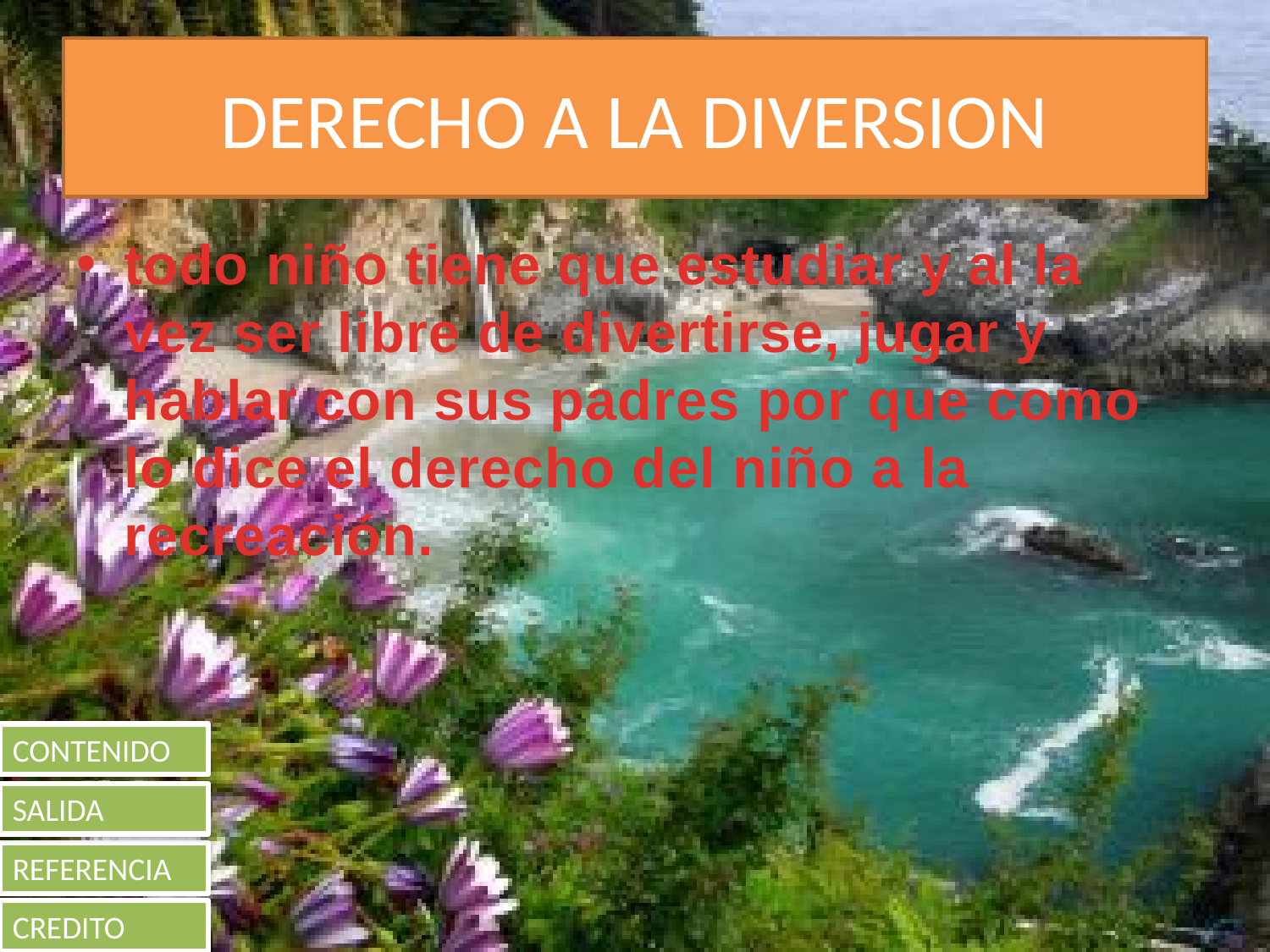

# DERECHO A LA DIVERSION
todo niño tiene que estudiar y al la vez ser libre de divertirse, jugar y hablar con sus padres por que como lo dice el derecho del niño a la recreación.
CONTENIDO
SALIDA
REFERENCIA
CREDITO